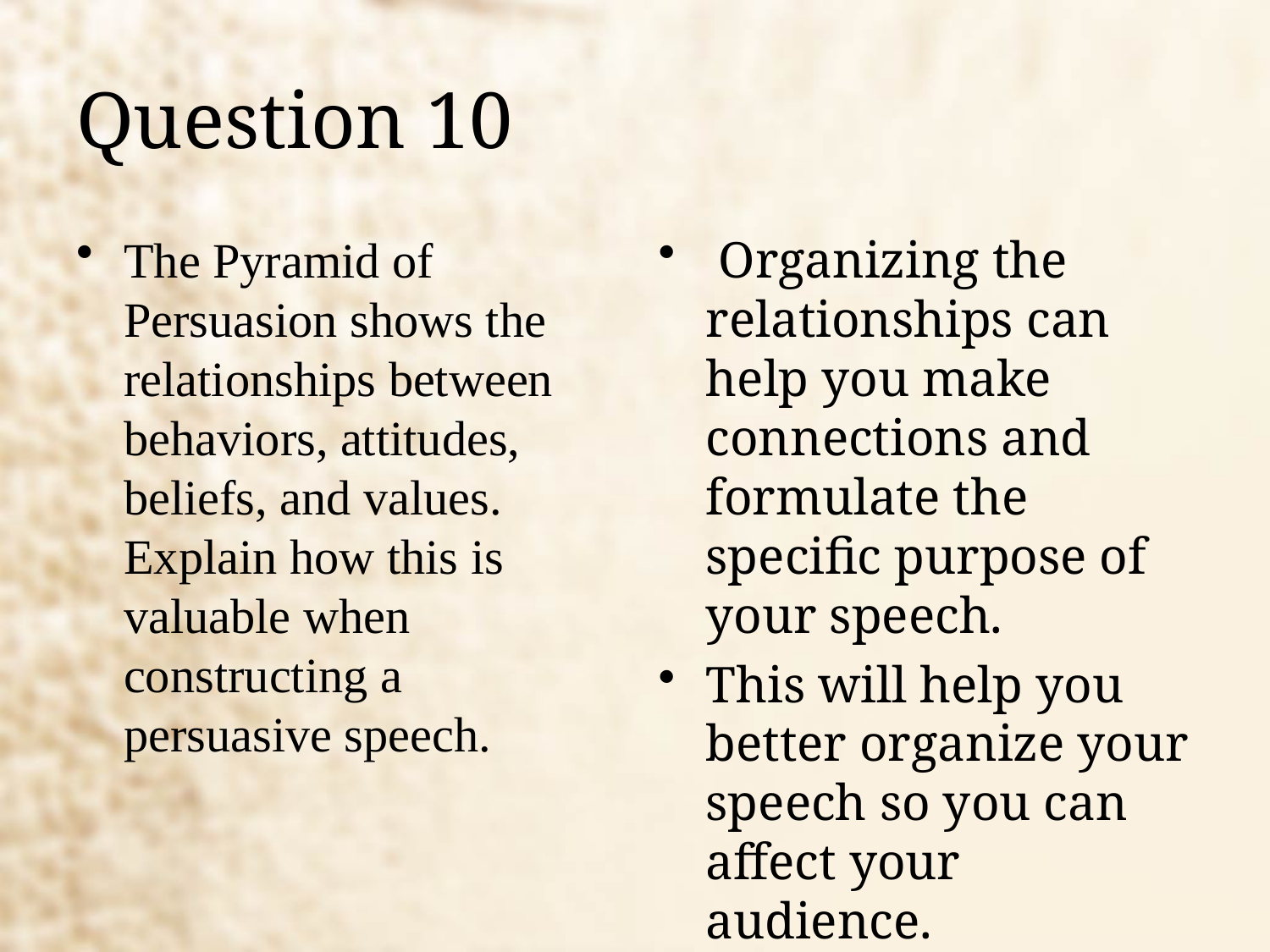

# Question 10
The Pyramid of Persuasion shows the relationships between behaviors, attitudes, beliefs, and values.  Explain how this is valuable when constructing a persuasive speech.

 Organizing the relationships can help you make connections and formulate the specific purpose of your speech.
This will help you better organize your speech so you can affect your audience.